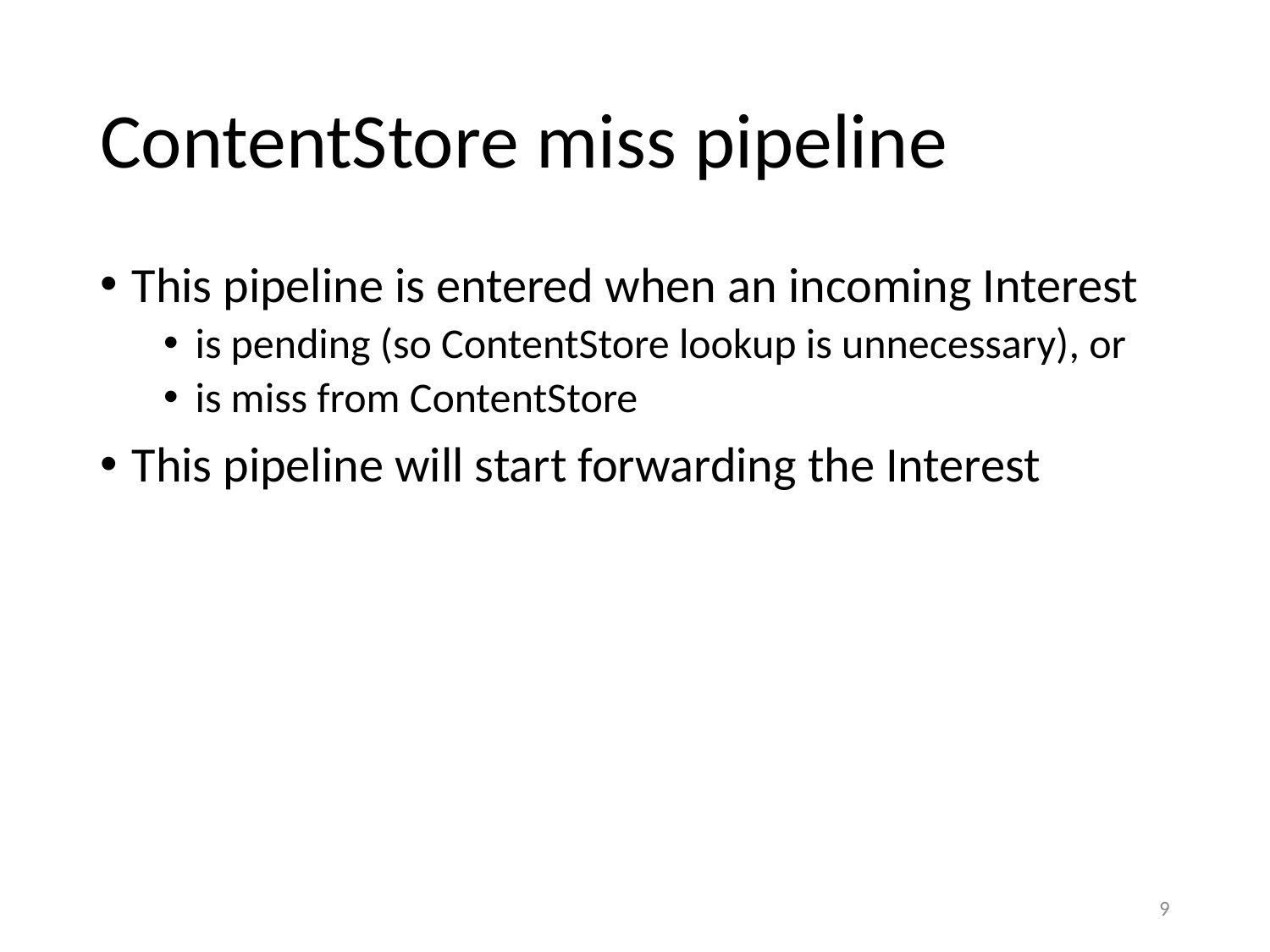

# ContentStore miss pipeline
This pipeline is entered when an incoming Interest
is pending (so ContentStore lookup is unnecessary), or
is miss from ContentStore
This pipeline will start forwarding the Interest
9